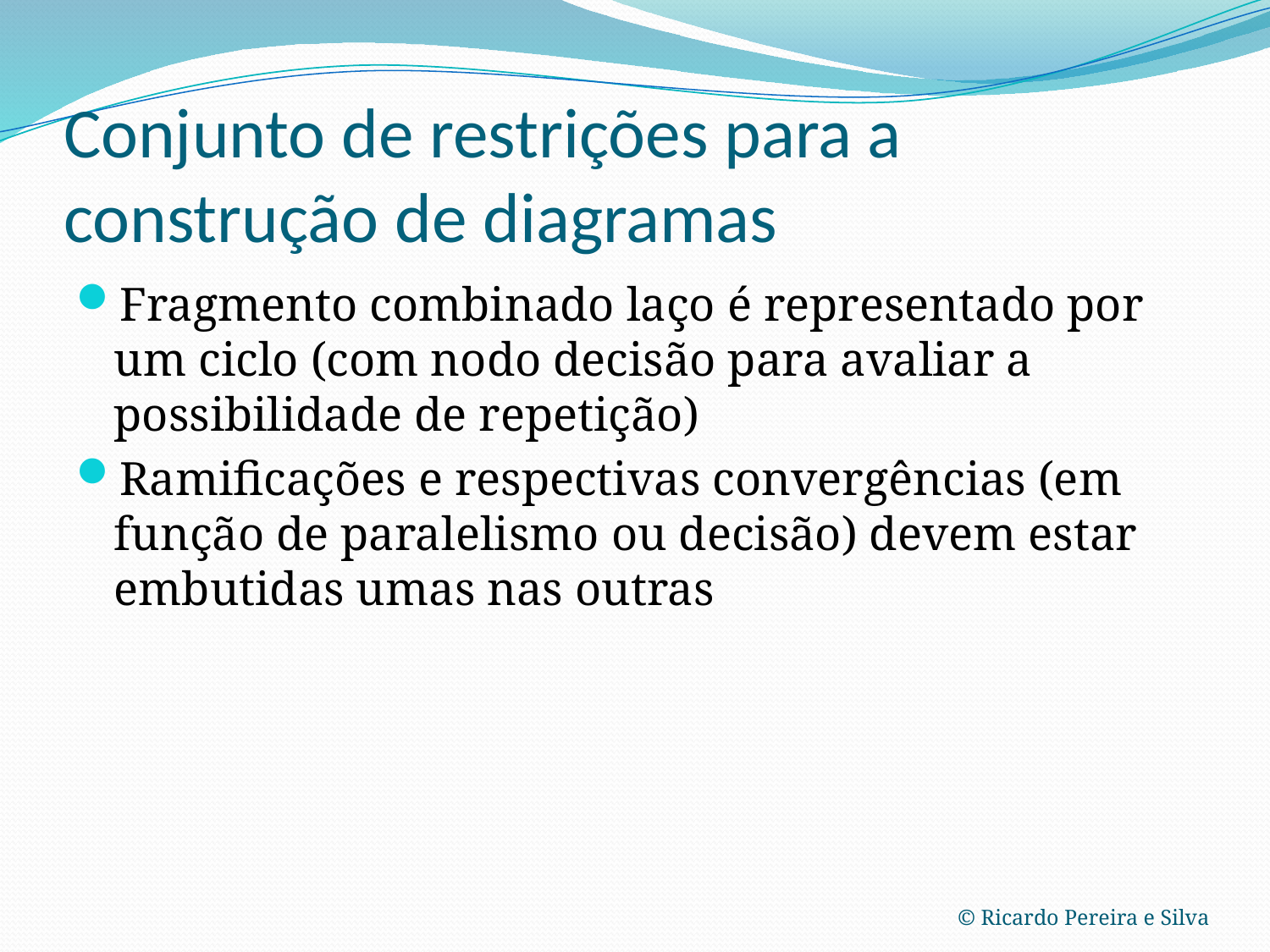

# Conjunto de restrições para a construção de diagramas
Fragmento combinado laço é representado por um ciclo (com nodo decisão para avaliar a possibilidade de repetição)
Ramificações e respectivas convergências (em função de paralelismo ou decisão) devem estar embutidas umas nas outras
© Ricardo Pereira e Silva